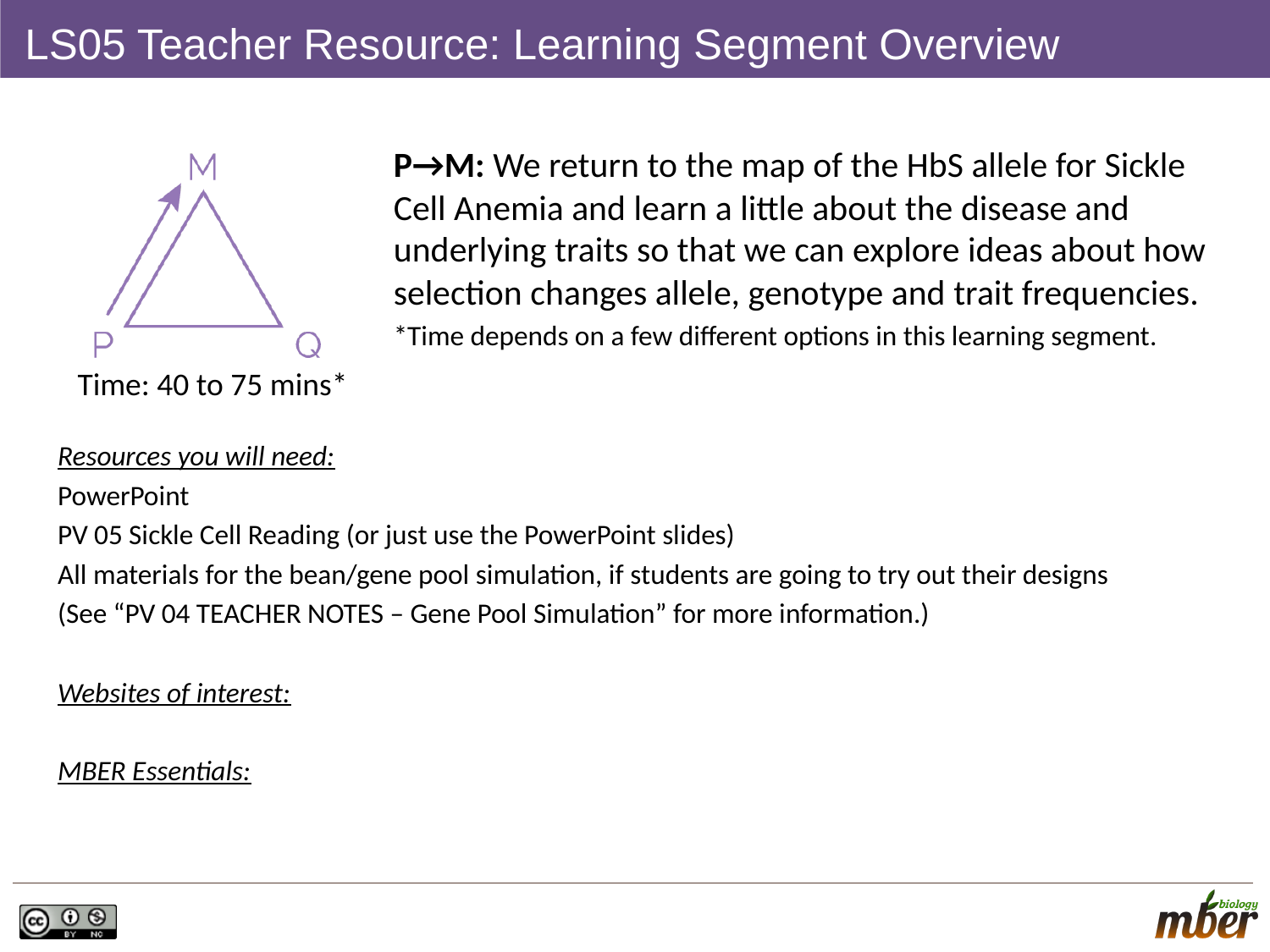

# LS05 Teacher Resource: Learning Segment Overview
P→M: We return to the map of the HbS allele for Sickle Cell Anemia and learn a little about the disease and underlying traits so that we can explore ideas about how selection changes allele, genotype and trait frequencies.
*Time depends on a few different options in this learning segment.

Time: 40 to 75 mins*
Resources you will need:
PowerPoint
PV 05 Sickle Cell Reading (or just use the PowerPoint slides)
All materials for the bean/gene pool simulation, if students are going to try out their designs
(See “PV 04 TEACHER NOTES – Gene Pool Simulation” for more information.)

Websites of interest:

MBER Essentials: